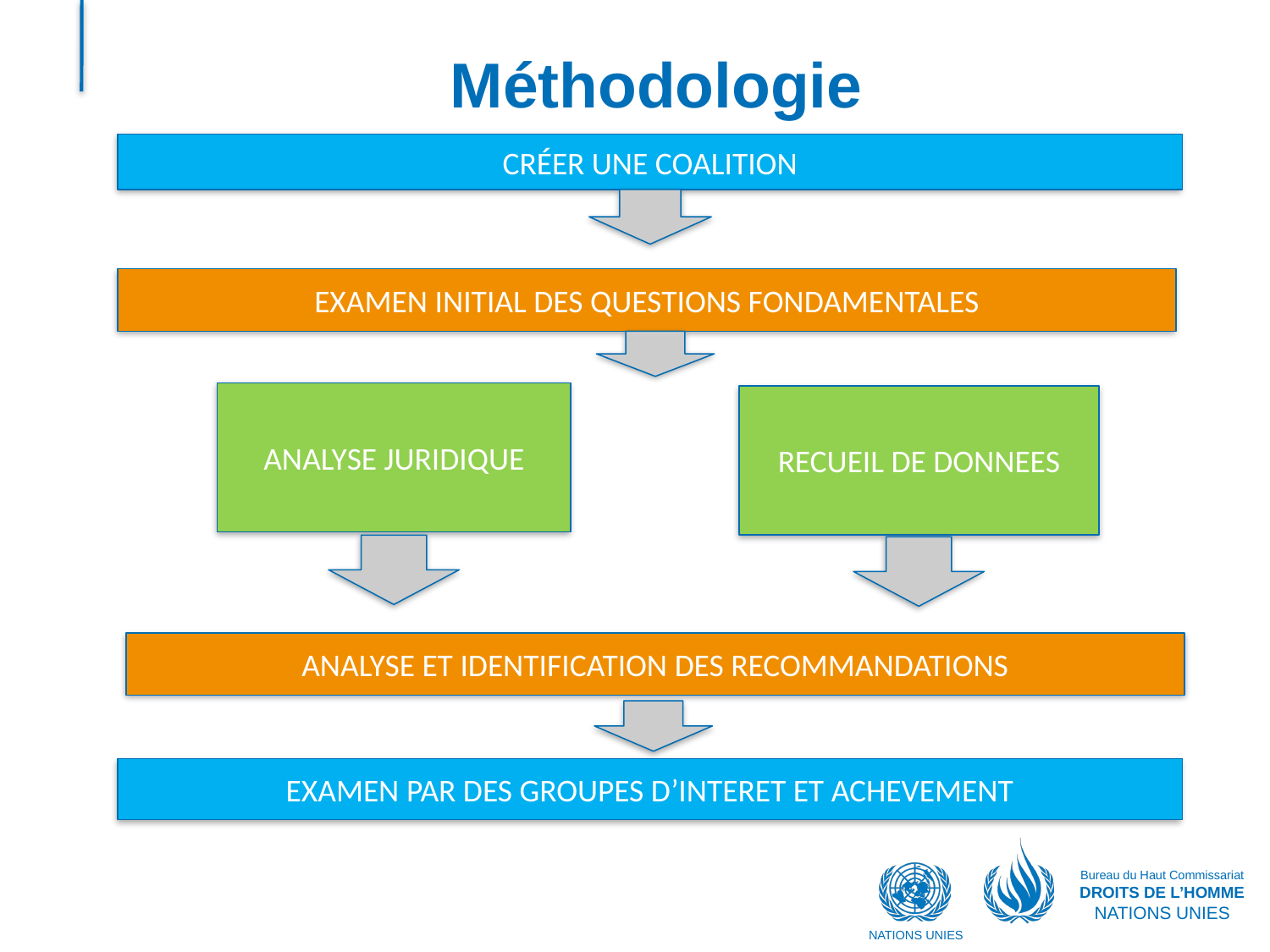

# Méthodologie
CRÉER UNE COALITION

EXAMEN INITIAL DES QUESTIONS FONDAMENTALES

ANALYSE JURIDIQUE
RECUEIL DE DONNEES

ANALYSE ET IDENTIFICATION DES RECOMMANDATIONS

EXAMEN PAR DES GROUPES D’INTERET ET ACHEVEMENT
Bureau du Haut Commissariat
DROITS DE L’HOMME
NATIONS UNIES
NATIONS UNIES